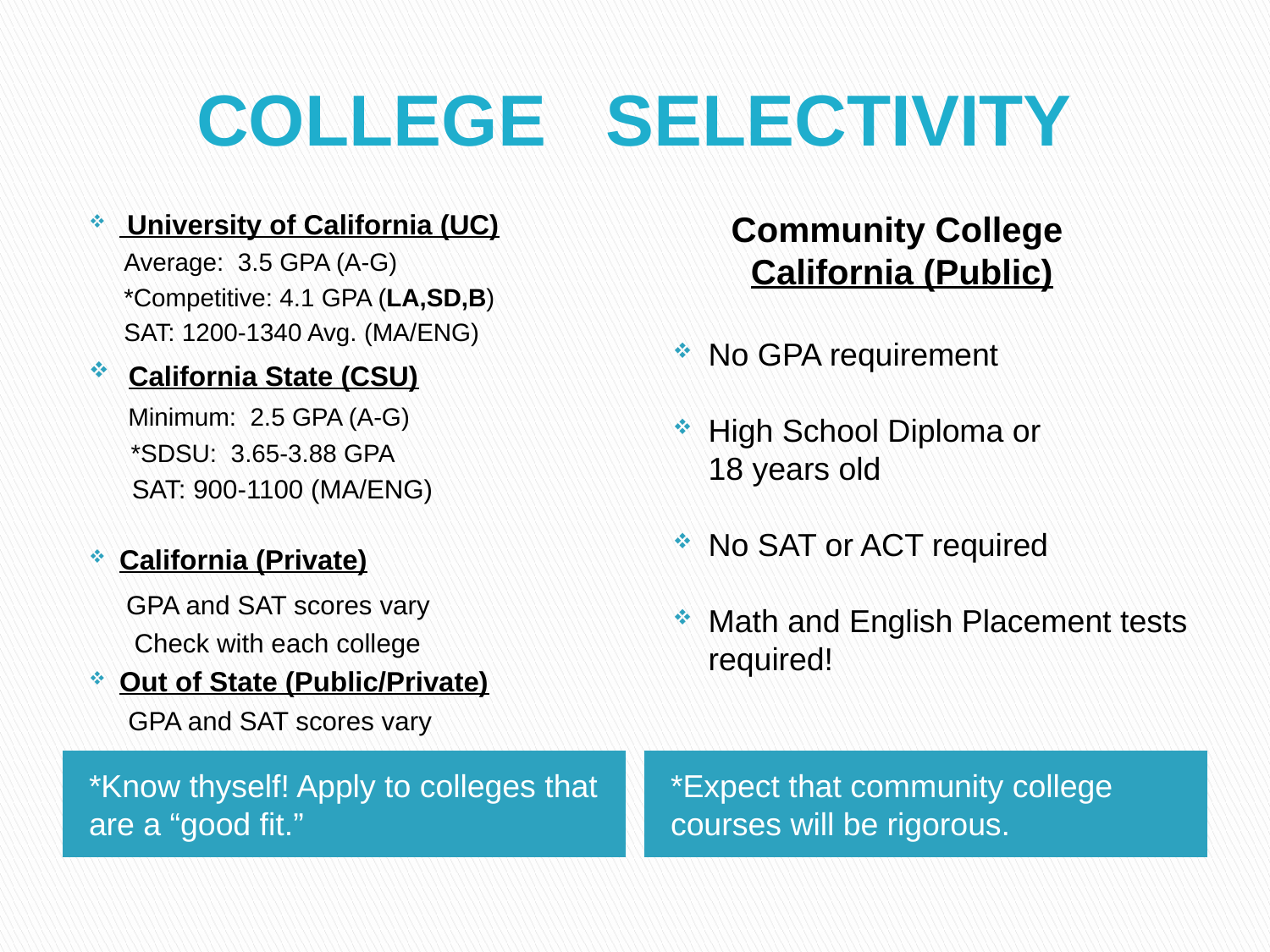

# COLLEGE   SELECTIVITY
 University of California (UC)
     Average:  3.5 GPA (A-G)
     *Competitive: 4.1 GPA (LA,SD,B)
     SAT: 1200-1340 Avg. (MA/ENG)
 California State (CSU)
     Minimum:  2.5 GPA (A-G)
      *SDSU:  3.65-3.88 GPA
       SAT: 900-1100 (MA/ENG)

California (Private)
    GPA and SAT scores vary
	  Check with each college
Out of State (Public/Private)
     GPA and SAT scores vary
      Community College
        California (Public)

No GPA requirement

High School Diploma or
    18 years old

No SAT or ACT required

Math and English Placement tests required!

*Know thyself! Apply to colleges that are a “good fit.”
*Expect that community college courses will be rigorous.